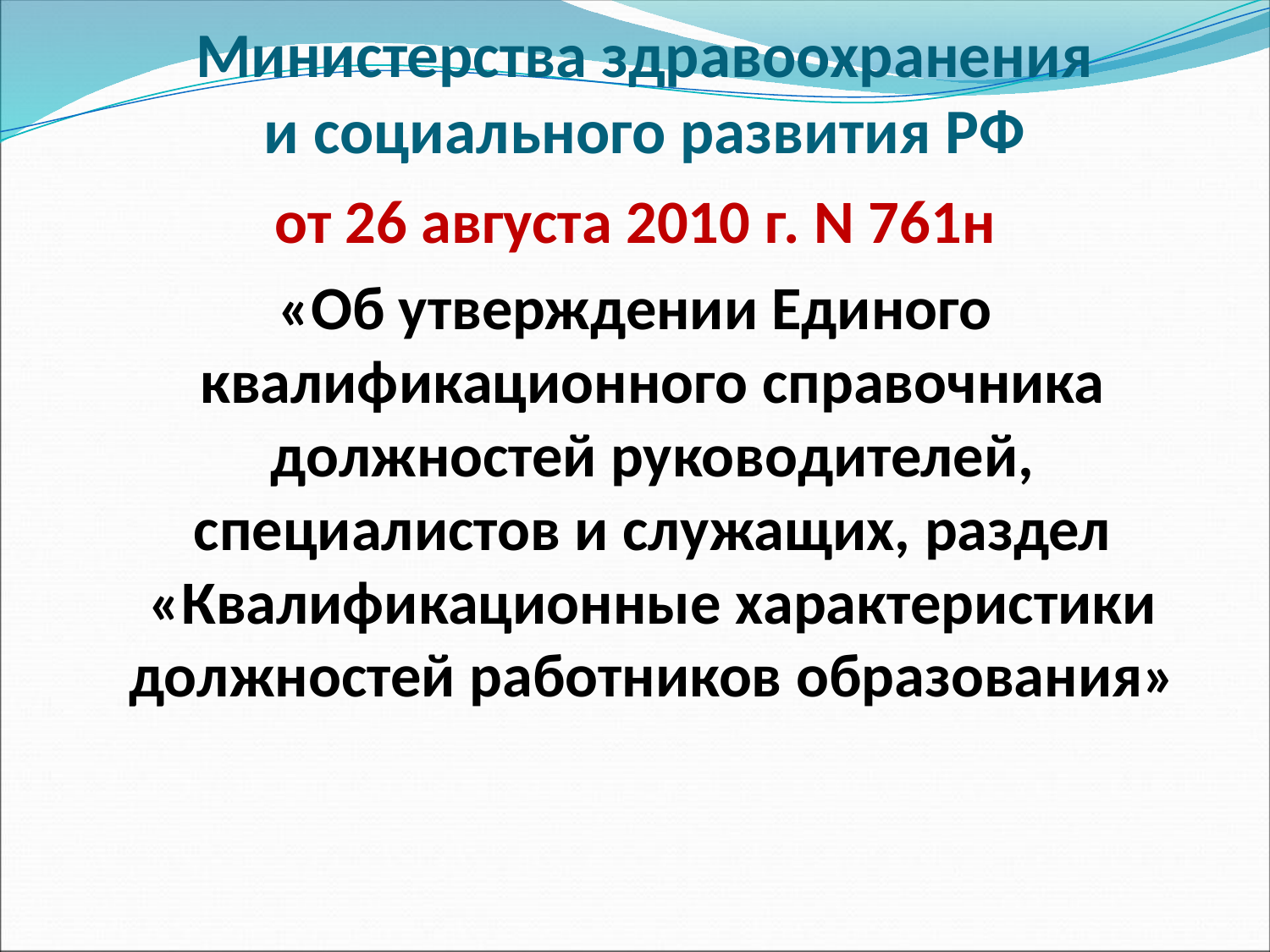

# Министерства здравоохранения и социального развития РФ
от 26 августа 2010 г. N 761н
«Об утверждении Единого квалификационного справочника должностей руководителей, специалистов и служащих, раздел «Квалификационные характеристики должностей работников образования»